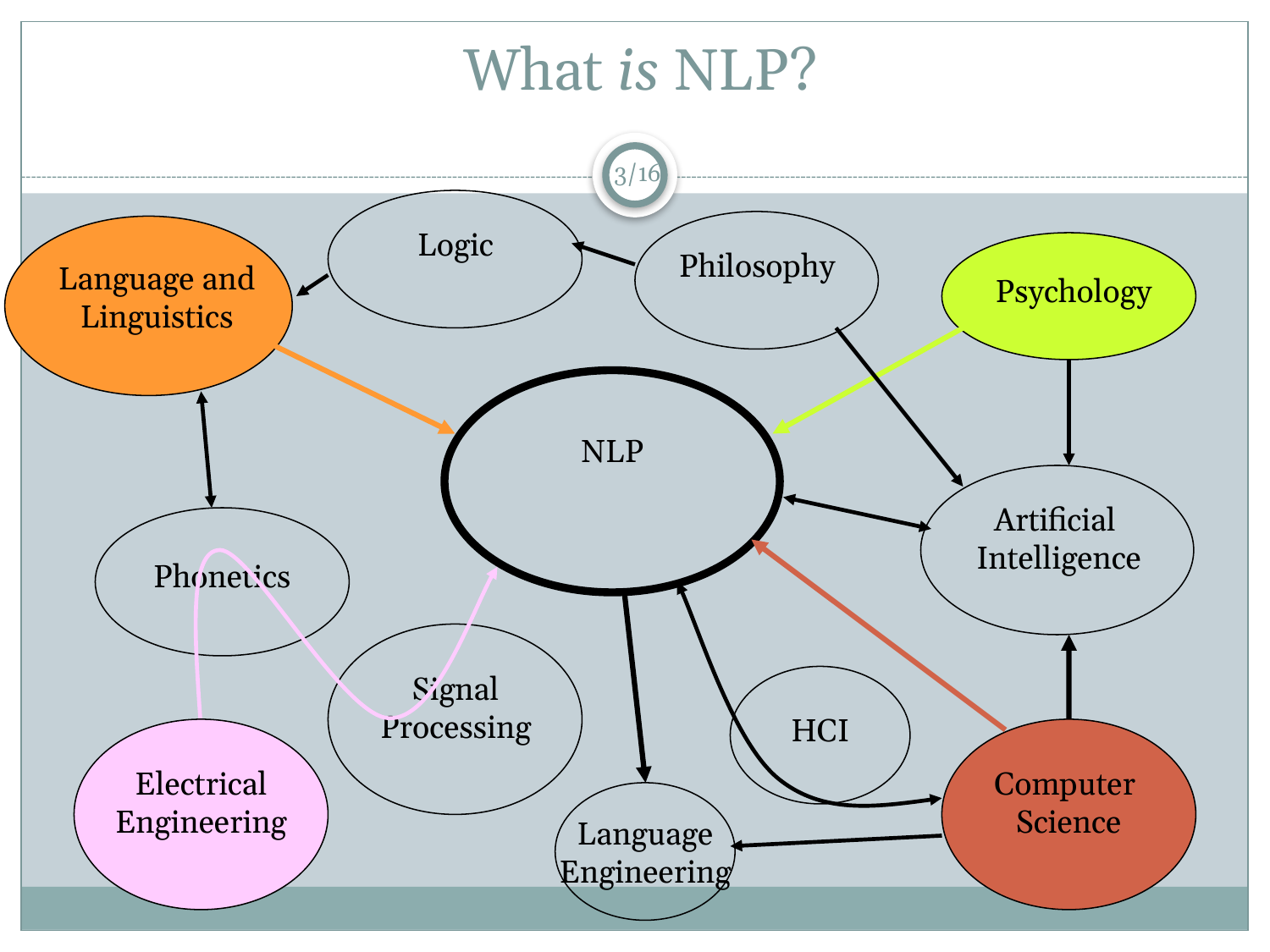

# What is NLP?
3/16

Logic

Philosophy

Psychology

Language and
Linguistics

NLP

Artificial
Intelligence

Phonetics

Signal
Processing

HCI

Electrical
Engineering

Computer
Science

Language
Engineering